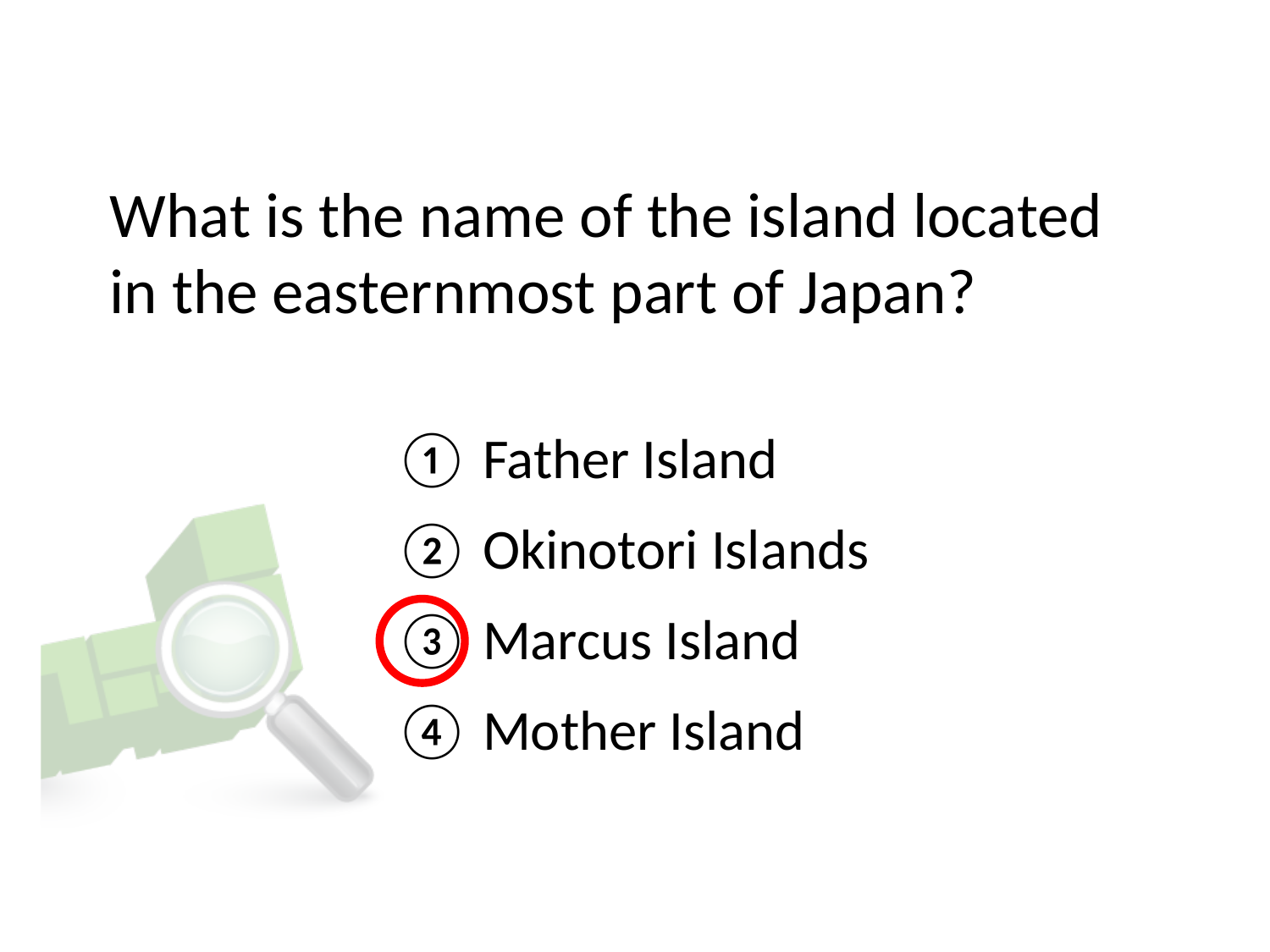

# What is the name of the island located in the easternmost part of Japan?
① Father Island
② Okinotori Islands
③ Marcus Island
④ Mother Island